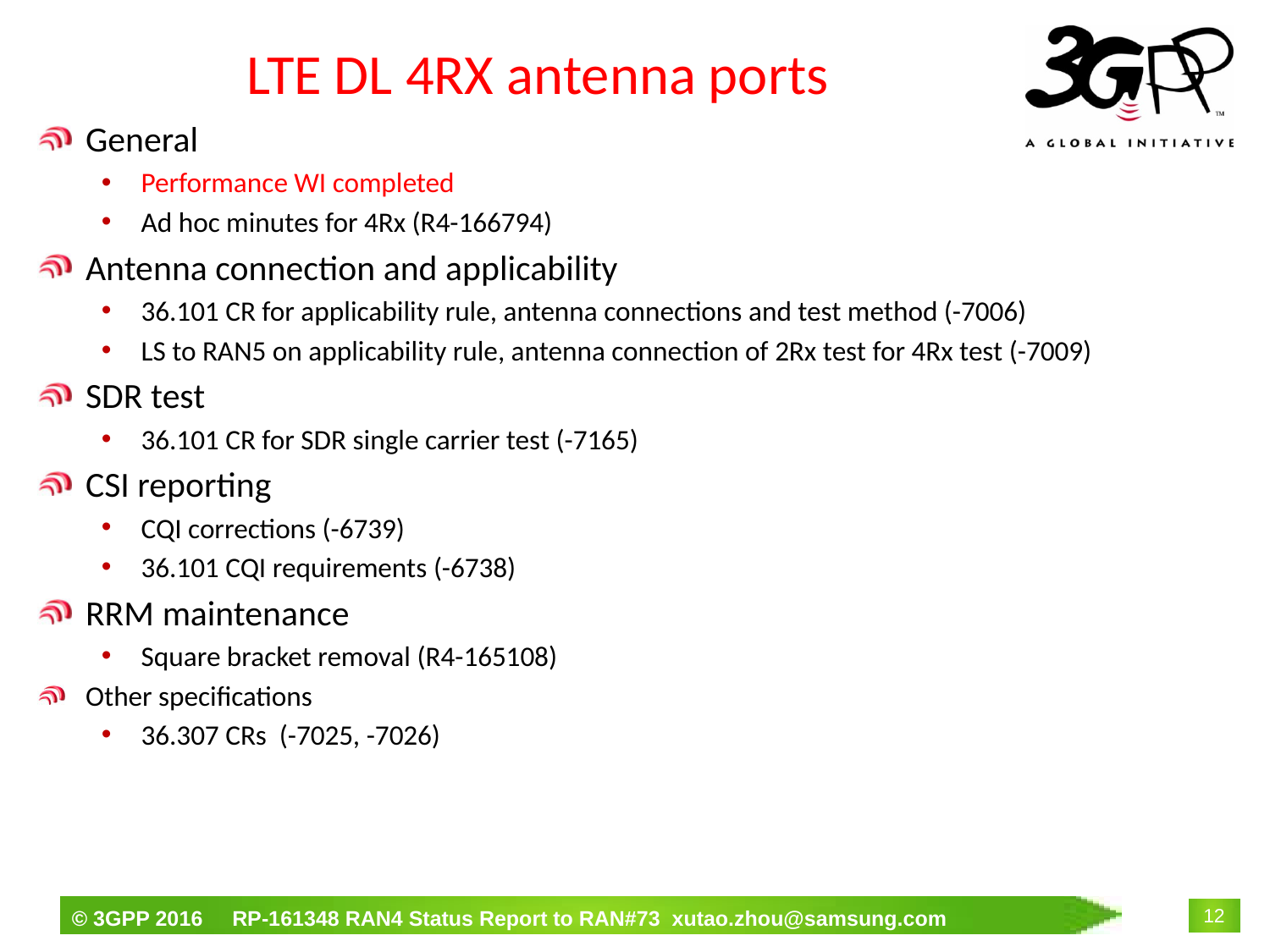

# LTE DL 4RX antenna ports
General
Performance WI completed
Ad hoc minutes for 4Rx (R4-166794)
Antenna connection and applicability
36.101 CR for applicability rule, antenna connections and test method (-7006)
LS to RAN5 on applicability rule, antenna connection of 2Rx test for 4Rx test (-7009)
SDR test
36.101 CR for SDR single carrier test (-7165)
CSI reporting
CQI corrections (-6739)
36.101 CQI requirements (-6738)
RRM maintenance
Square bracket removal (R4-165108)
Other specifications
36.307 CRs  (-7025, -7026)